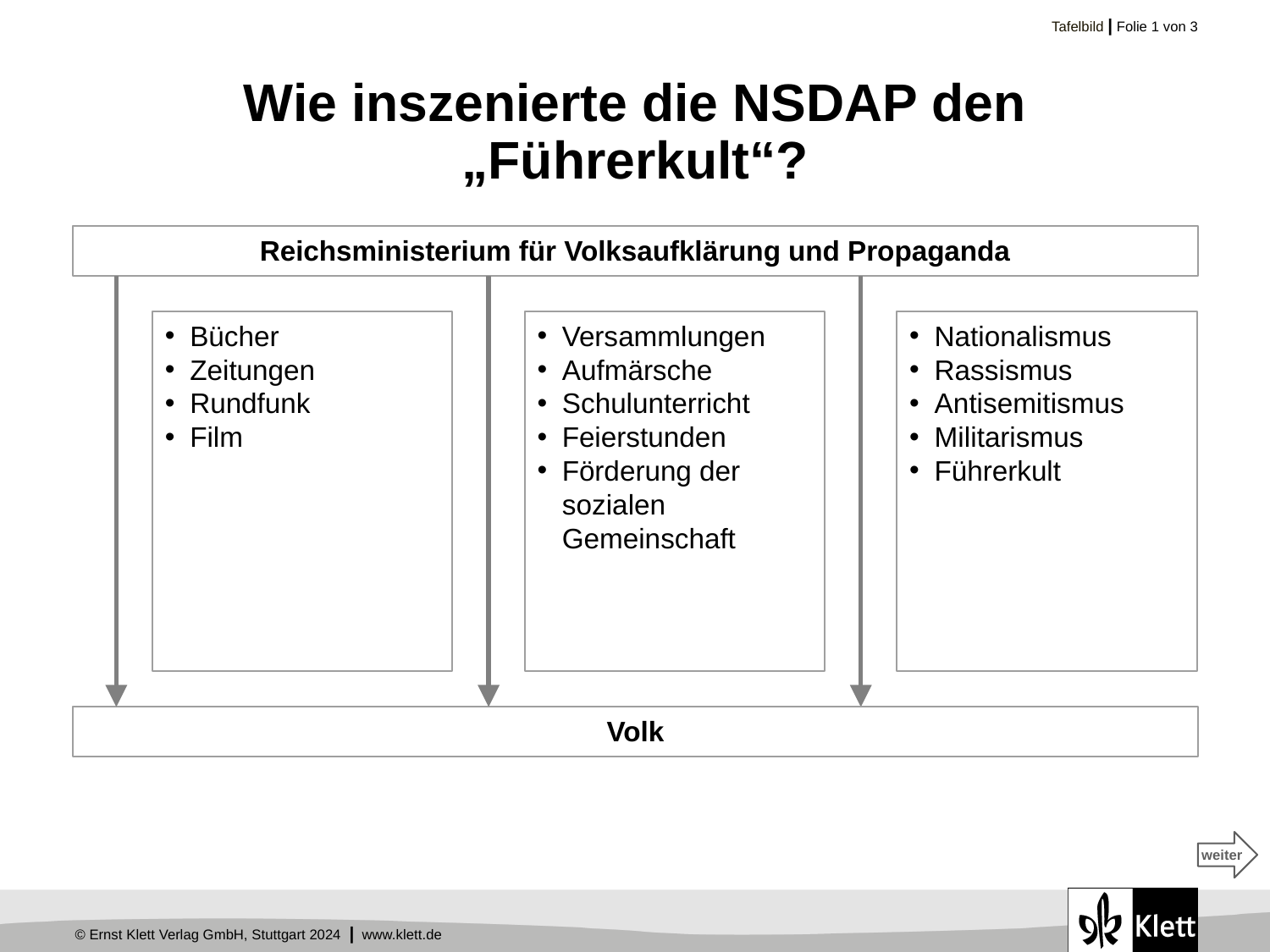

# Wie inszenierte die NSDAP den „Führerkult“?
Reichsministerium für Volksaufklärung und Propaganda
Bücher
Zeitungen
Rundfunk
Film
Versammlungen
Aufmärsche
Schulunterricht
Feierstunden
Förderung der sozialen Gemeinschaft
Nationalismus
Rassismus
Antisemitismus
Militarismus
Führerkult
Volk
weiter